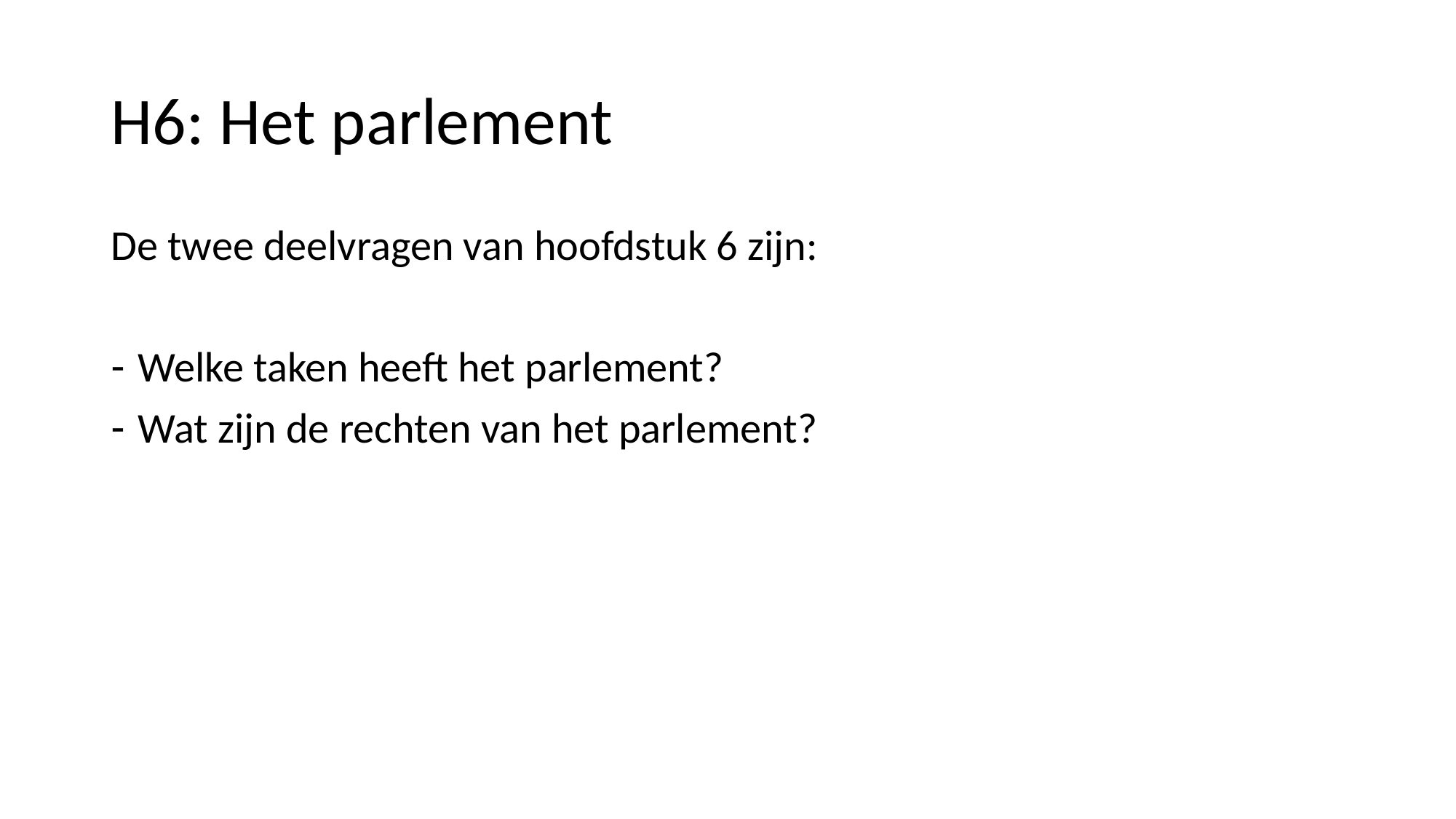

# H6: Het parlement
De twee deelvragen van hoofdstuk 6 zijn:

Welke taken heeft het parlement?
Wat zijn de rechten van het parlement?